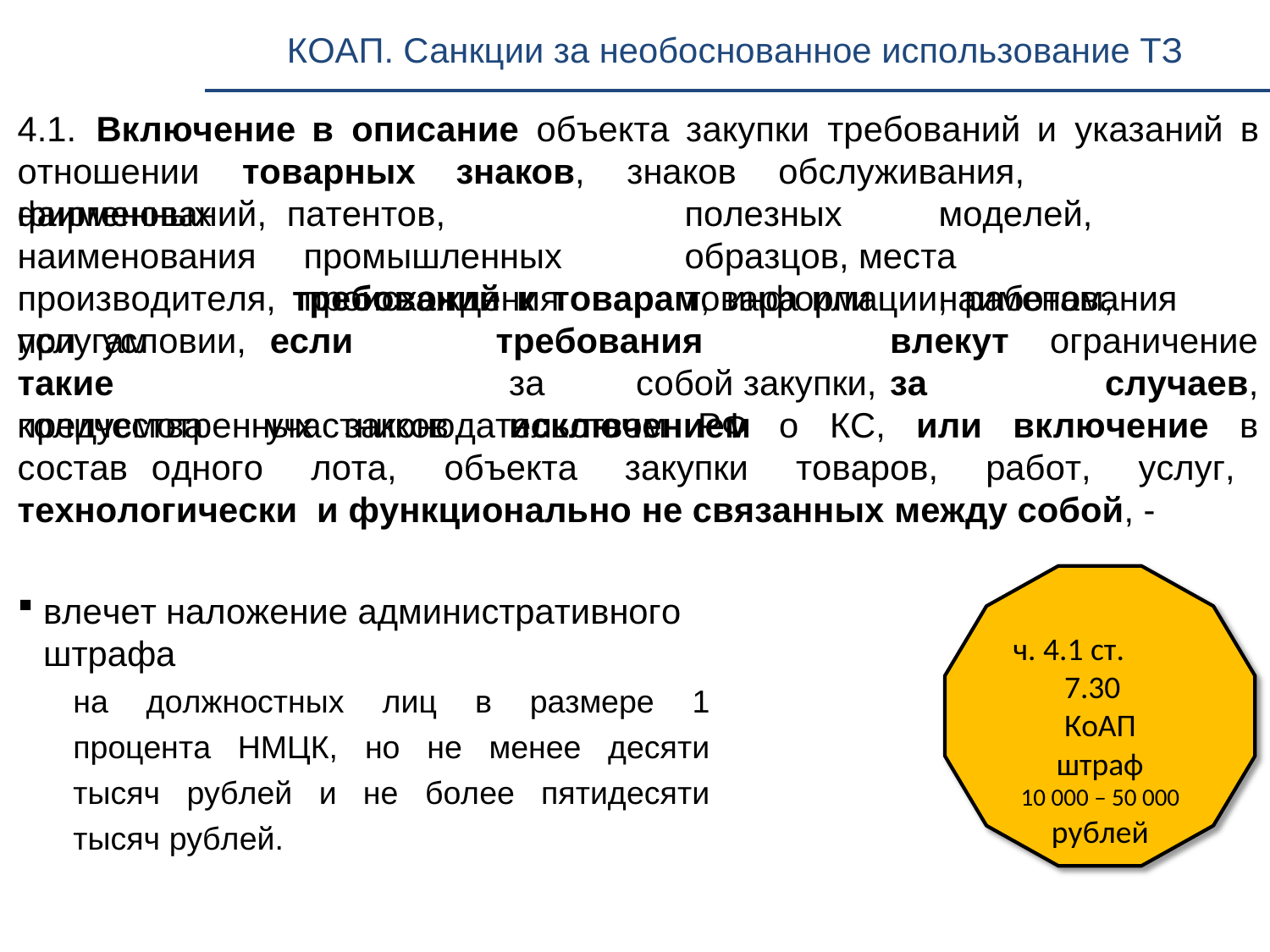

# КОАП. Санкции за необоснованное использование ТЗ
4.1.	Включение	в	описание	объекта	закупки	требований	и	указаний	в
отношении	товарных	знаков,	знаков	обслуживания,	фирменных
наименований, наименования
патентов,		полезных	моделей,	промышленных	образцов, места	происхождения	товара	или	наименования
производителя,	требований	к	товарам,	информации,	работам,	услугам
при	условии,	если	такие
количества	участников
требования		влекут	за	собой закупки,	за	исключением
ограничение
случаев,
предусмотренных законодательством РФ о КС, или включение в состав одного  лота,  объекта  закупки  товаров,  работ,  услуг,  технологически  и функционально не связанных между собой, -

влечет наложение административного штрафа
на должностных лиц в размере 1 процента НМЦК, но не менее десяти тысяч рублей и не более пятидесяти тысяч рублей.
ч. 4.1 ст. 7.30 КоАП
штраф
10 000 – 50 000
рублей